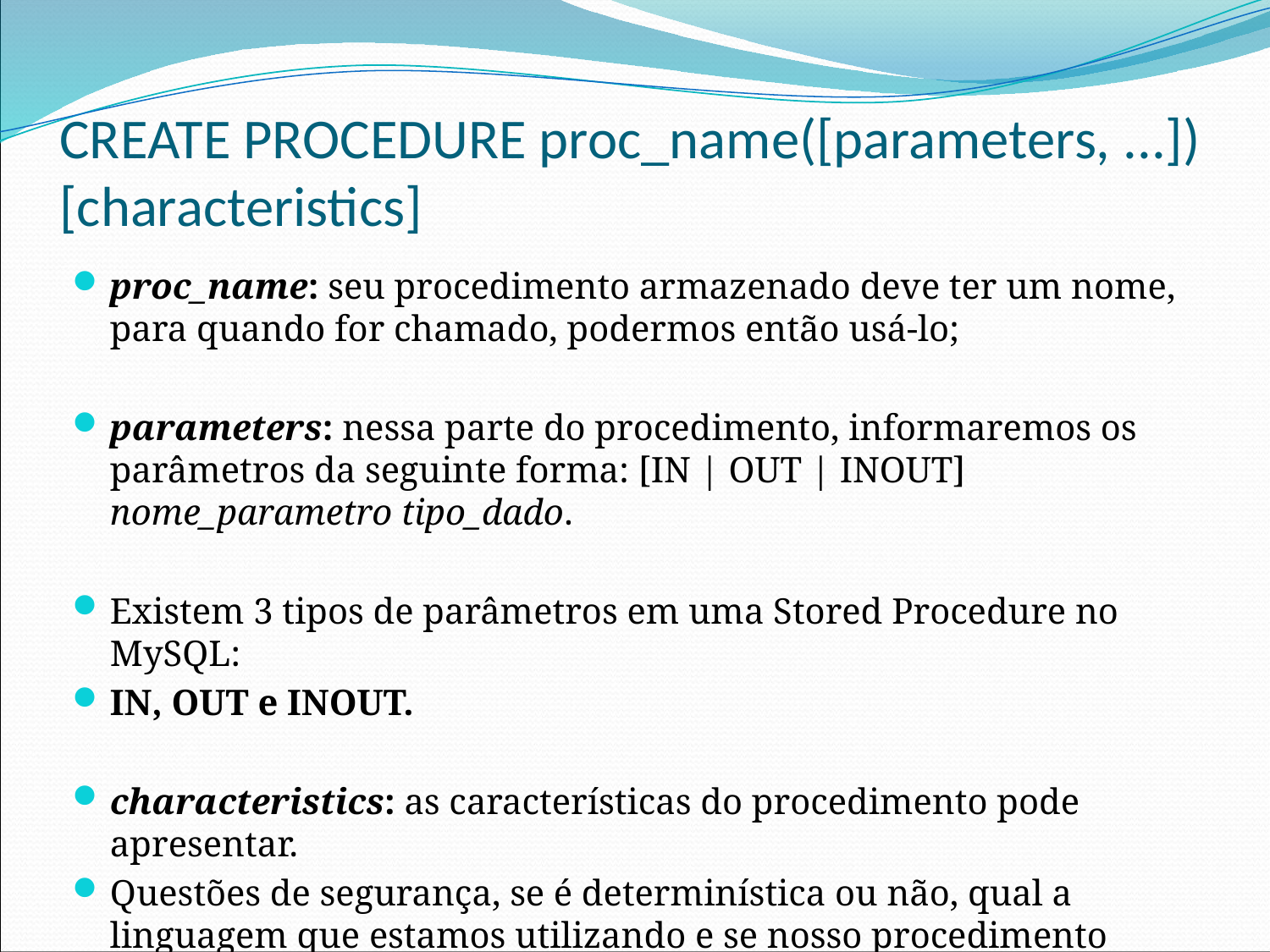

# CREATE PROCEDURE proc_name([parameters, ...]) [characteristics]
proc_name: seu procedimento armazenado deve ter um nome, para quando for chamado, podermos então usá-lo;

parameters: nessa parte do procedimento, informaremos os parâmetros da seguinte forma: [IN | OUT | INOUT] nome_parametro tipo_dado.

Existem 3 tipos de parâmetros em uma Stored Procedure no MySQL:
IN, OUT e INOUT.

characteristics: as características do procedimento pode apresentar.
Questões de segurança, se é determinística ou não, qual a linguagem que estamos utilizando e se nosso procedimento modificará dados na banco de dados,